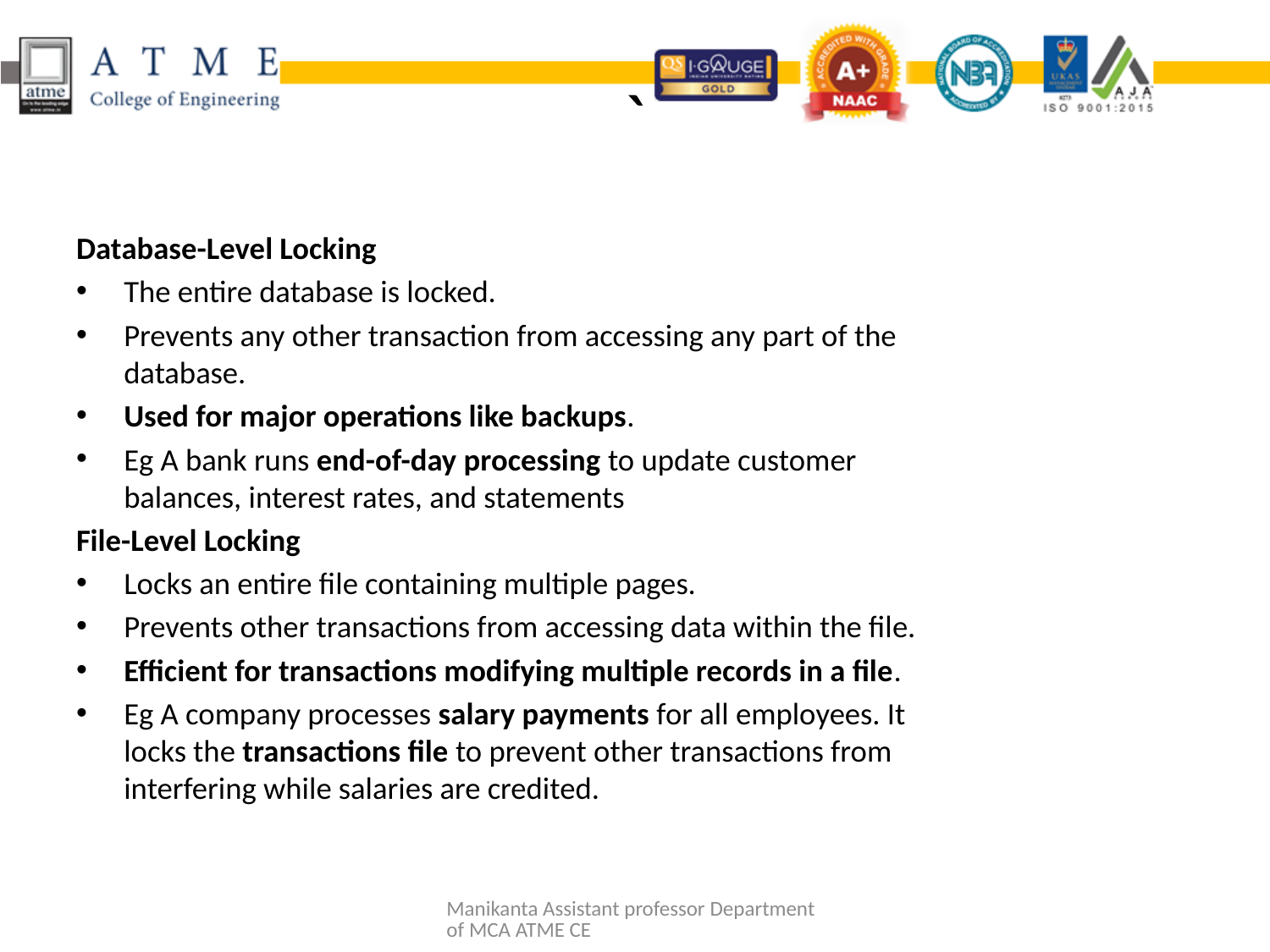

# `
Database-Level Locking
The entire database is locked.
Prevents any other transaction from accessing any part of the database.
Used for major operations like backups.
Eg A bank runs end-of-day processing to update customer balances, interest rates, and statements
File-Level Locking
Locks an entire file containing multiple pages.
Prevents other transactions from accessing data within the file.
Efficient for transactions modifying multiple records in a file.
Eg A company processes salary payments for all employees. It locks the transactions file to prevent other transactions from interfering while salaries are credited.

Manikanta Assistant professor Department of MCA ATME CE